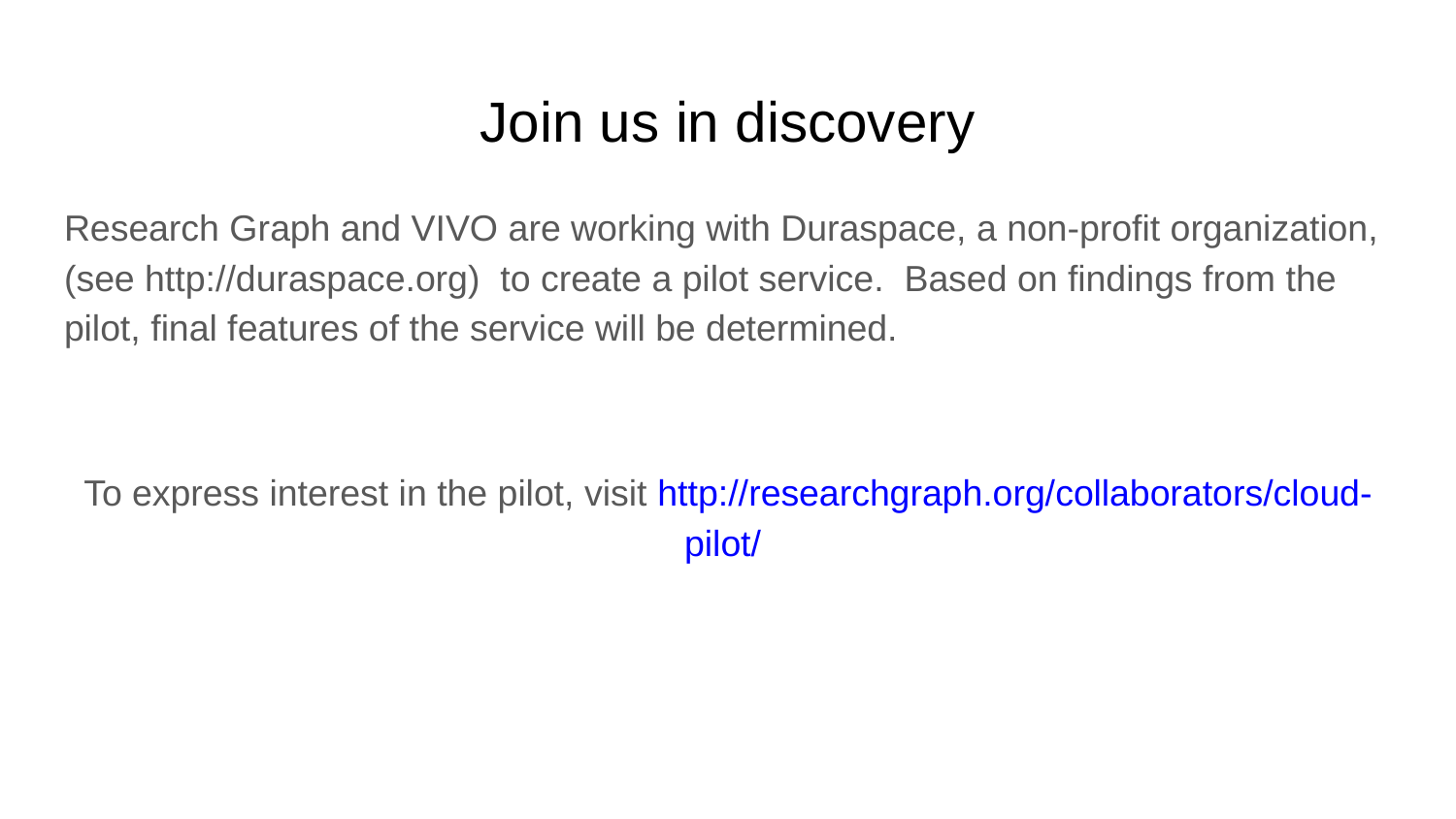

# Join us in discovery
Research Graph and VIVO are working with Duraspace, a non-profit organization, (see http://duraspace.org)  to create a pilot service.  Based on findings from the pilot, final features of the service will be determined.

To express interest in the pilot, visit http://researchgraph.org/collaborators/cloud-pilot/